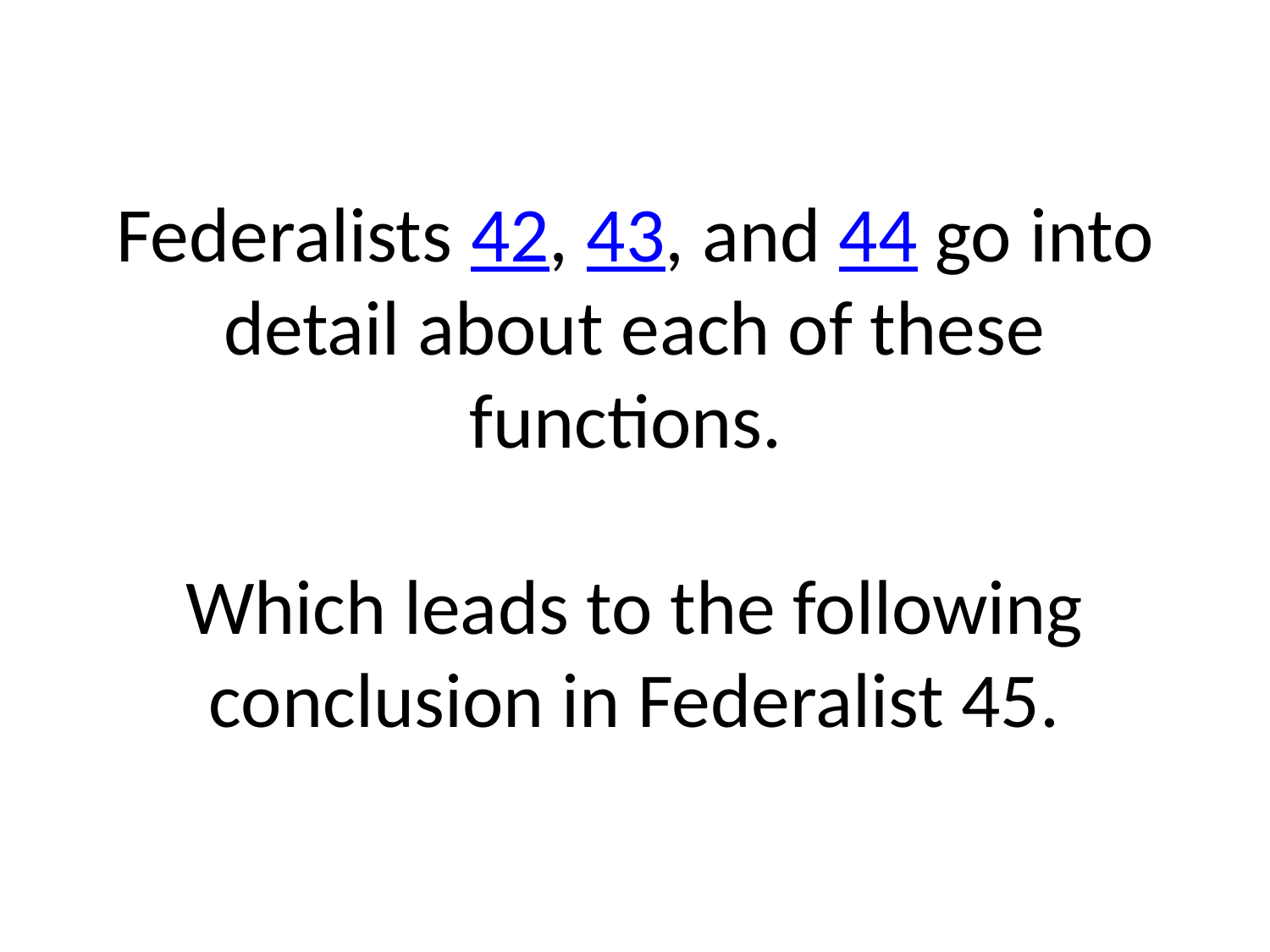

# Federalists 42, 43, and 44 go into detail about each of these functions. Which leads to the following conclusion in Federalist 45.